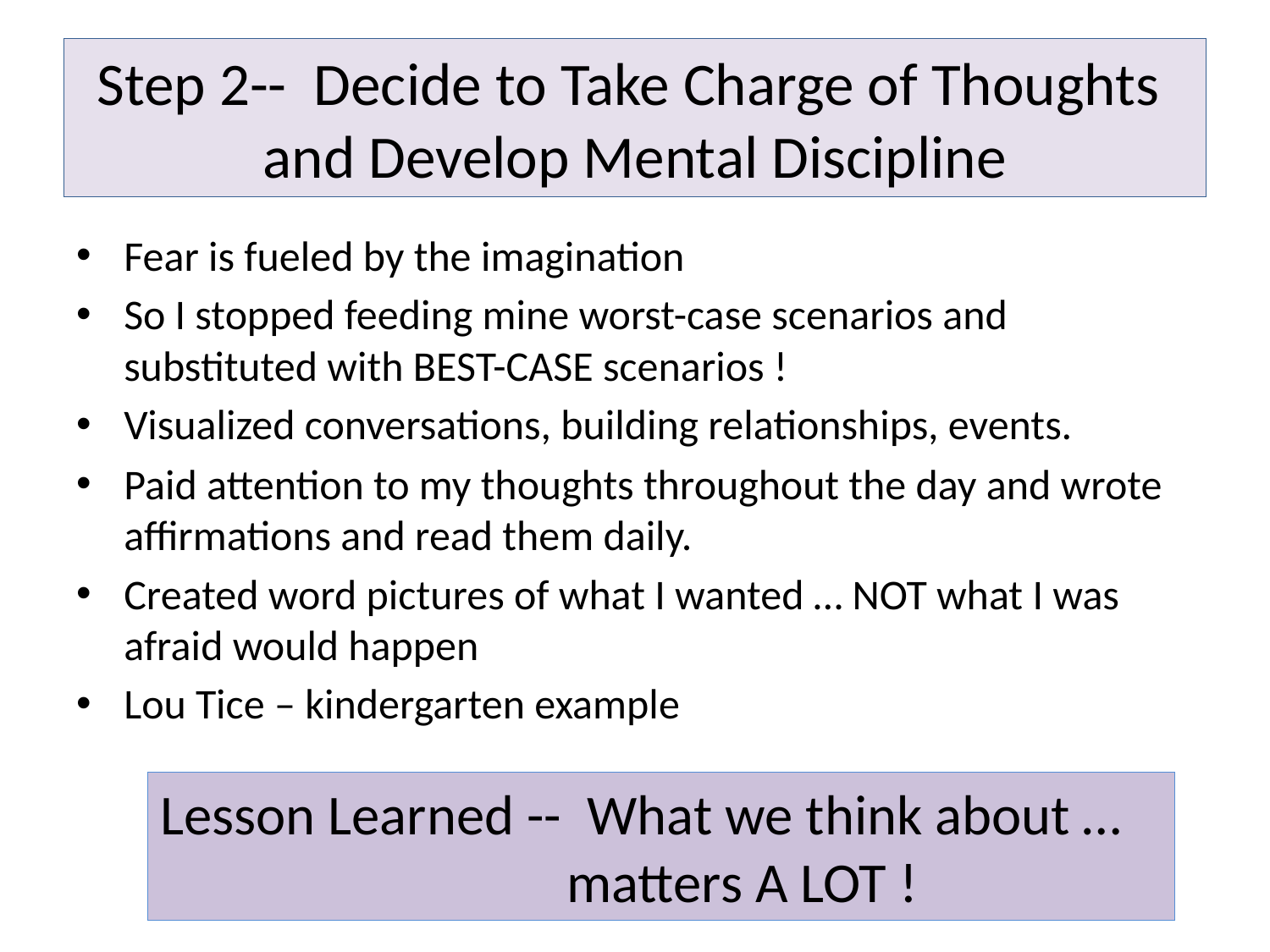

# Step 2--  Decide to Take Charge of Thoughts  and Develop Mental Discipline
Fear is fueled by the imagination
So I stopped feeding mine worst-case scenarios and substituted with BEST-CASE scenarios !
Visualized conversations, building relationships, events.
Paid attention to my thoughts throughout the day and wrote affirmations and read them daily.
Created word pictures of what I wanted … NOT what I was afraid would happen
Lou Tice – kindergarten example
Lesson Learned --  What we think about … 			  matters A LOT !